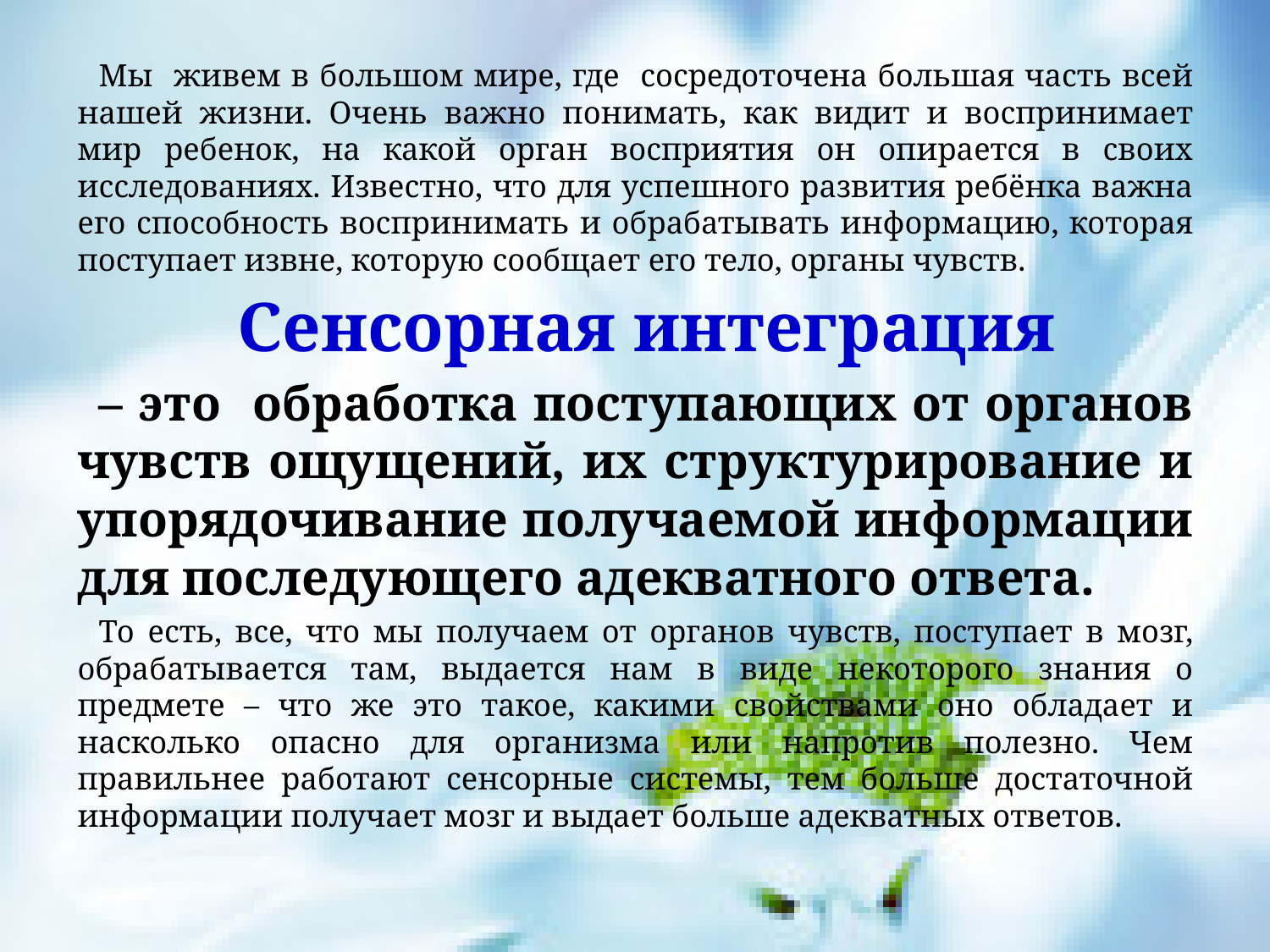

Мы  живем в большом мире, где  сосредоточена большая часть всей нашей жизни. Очень важно понимать, как видит и воспринимает мир ребенок, на какой орган восприятия он опирается в своих исследованиях. Известно, что для успешного развития ребёнка важна его способность воспринимать и обрабатывать информацию, которая поступает извне, которую сообщает его тело, органы чувств.
Сенсорная интеграция
– это  обработка поступающих от органов чувств ощущений, их структурирование и упорядочивание получаемой информации для последующего адекватного ответа.
То есть, все, что мы получаем от органов чувств, поступает в мозг, обрабатывается там, выдается нам в виде некоторого знания о предмете – что же это такое, какими свойствами оно обладает и насколько опасно для организма или напротив полезно. Чем правильнее работают сенсорные системы, тем больше достаточной информации получает мозг и выдает больше адекватных ответов.